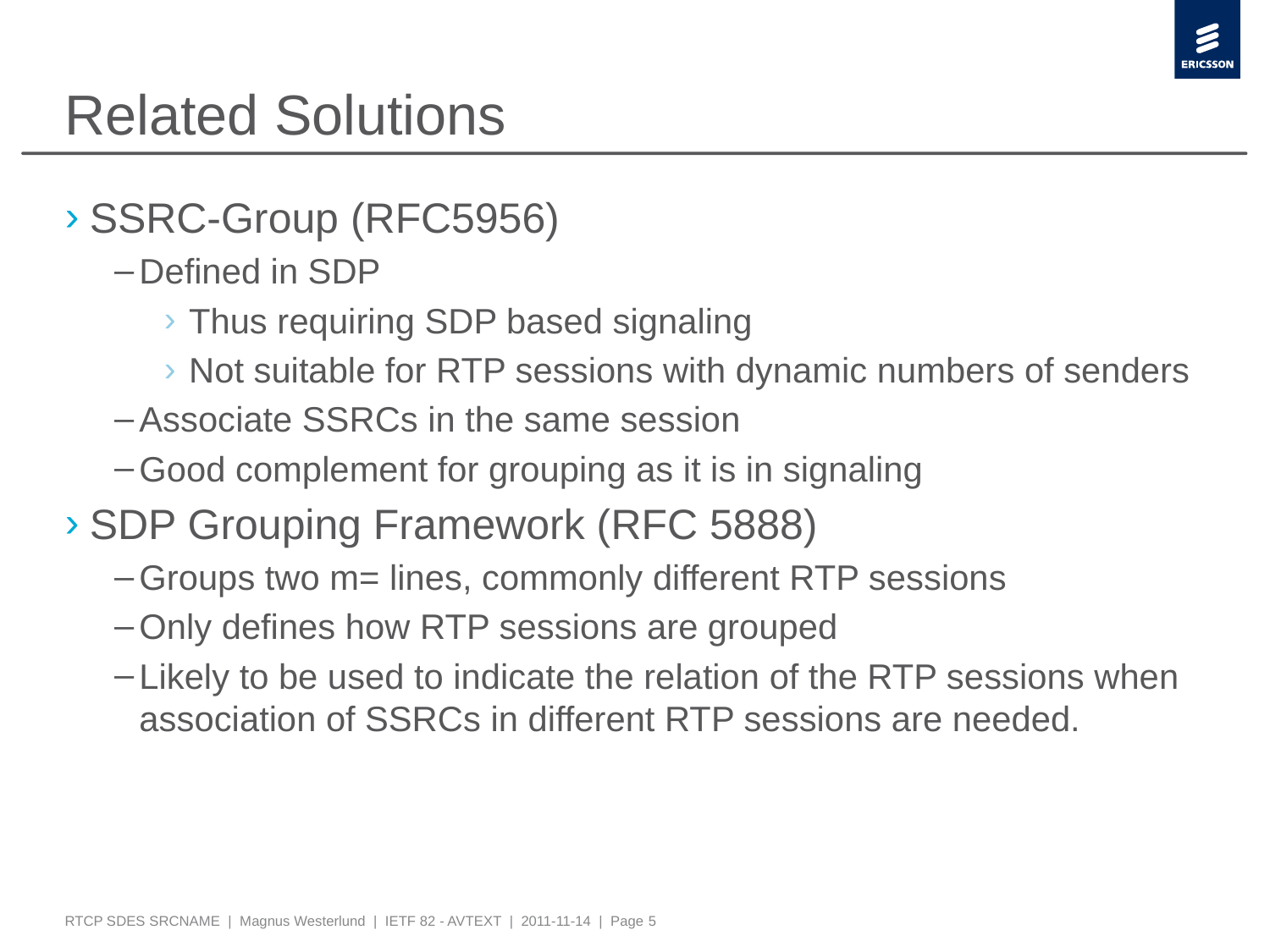

# Related Solutions
SSRC-Group (RFC5956)
Defined in SDP
Thus requiring SDP based signaling
Not suitable for RTP sessions with dynamic numbers of senders
Associate SSRCs in the same session
Good complement for grouping as it is in signaling
SDP Grouping Framework (RFC 5888)
Groups two m= lines, commonly different RTP sessions
Only defines how RTP sessions are grouped
Likely to be used to indicate the relation of the RTP sessions when association of SSRCs in different RTP sessions are needed.